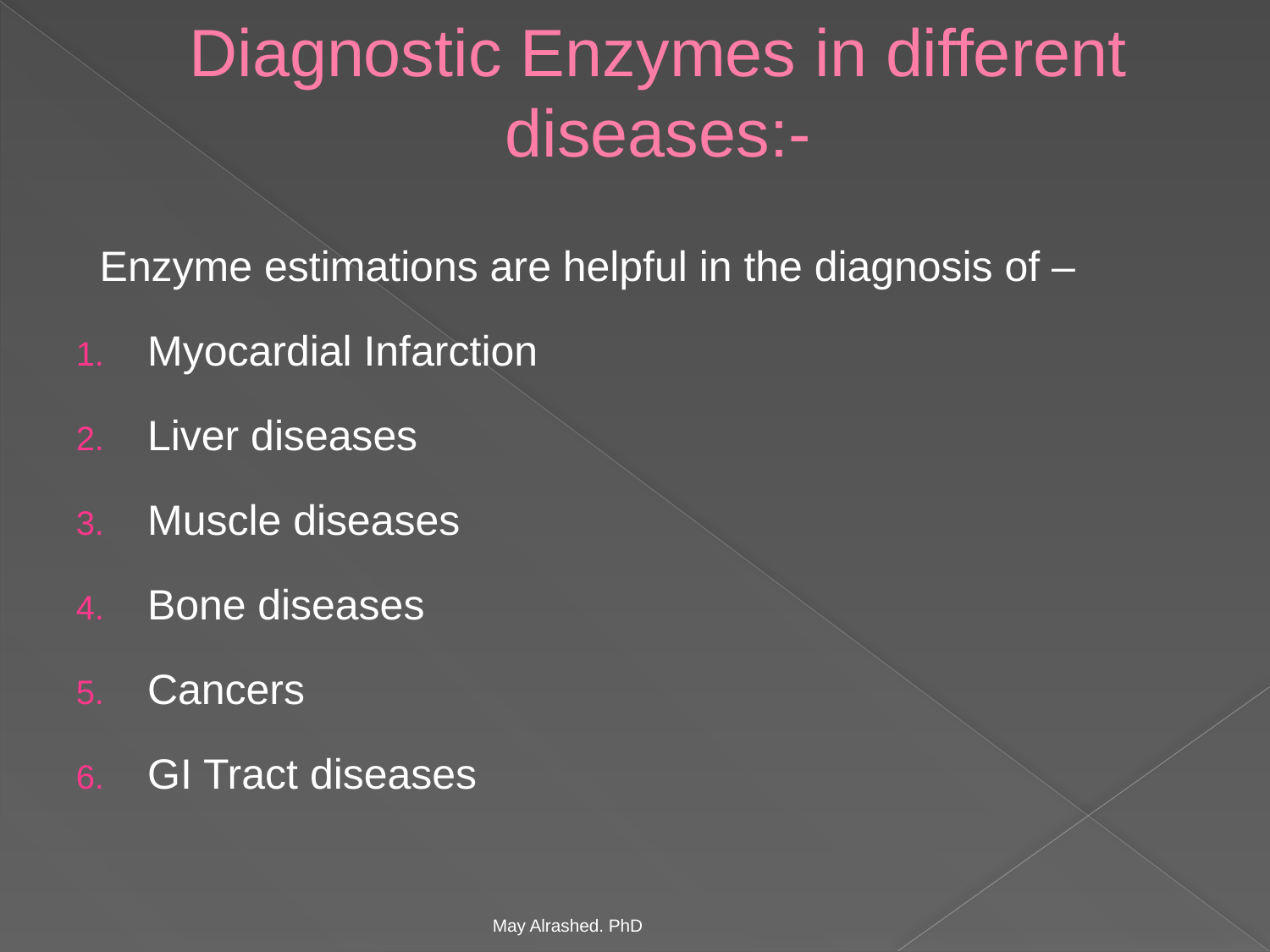

# Diagnostic Enzymes in different diseases:-
  Enzyme estimations are helpful in the diagnosis of –
Myocardial Infarction
Liver diseases
Muscle diseases
Bone diseases
Cancers
GI Tract diseases

May Alrashed. PhD